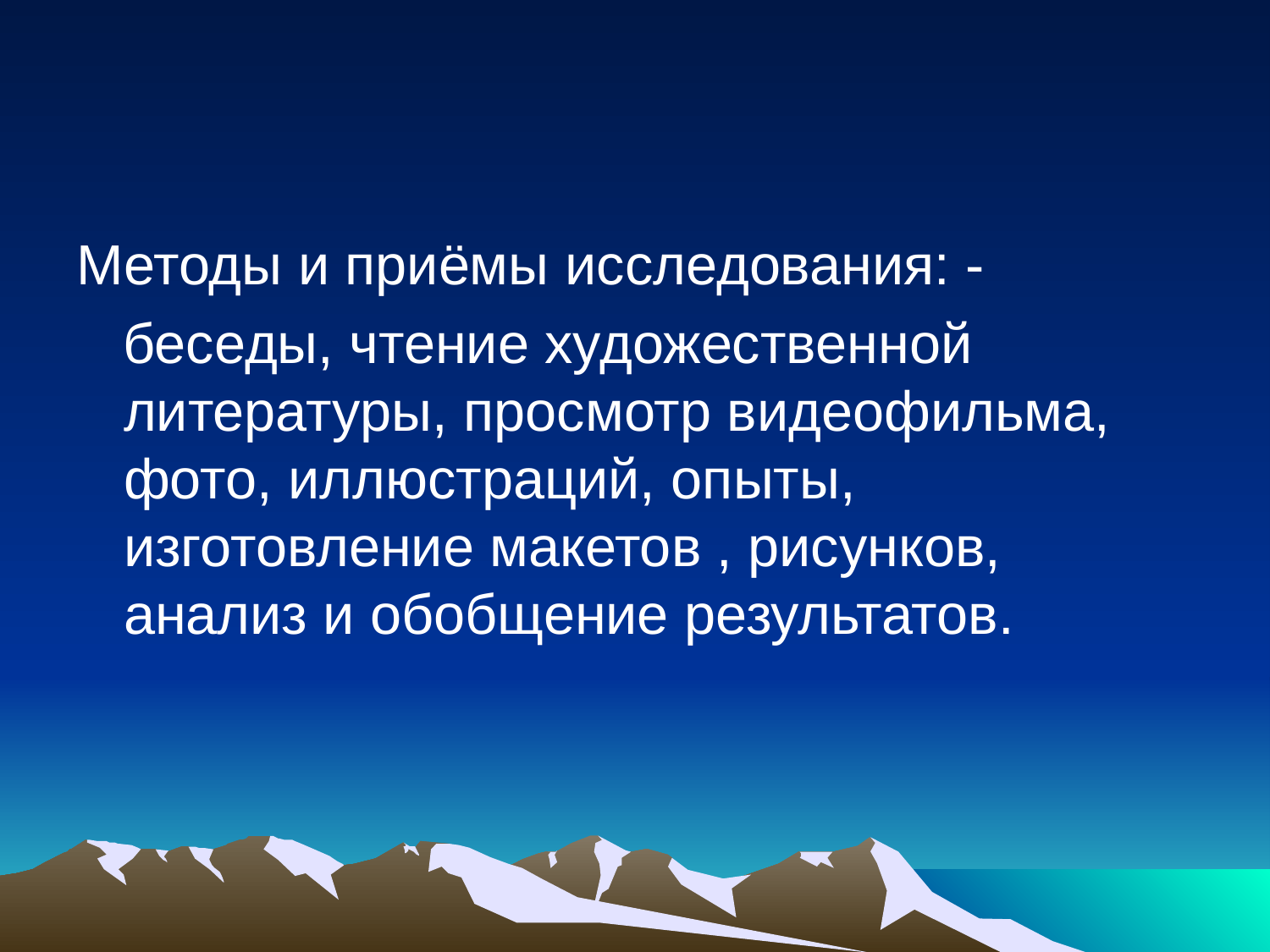

Методы и приёмы исследования: -
   беседы, чтение художественной литературы, просмотр видеофильма, фото, иллюстраций, опыты, изготовление макетов , рисунков, анализ и обобщение результатов.